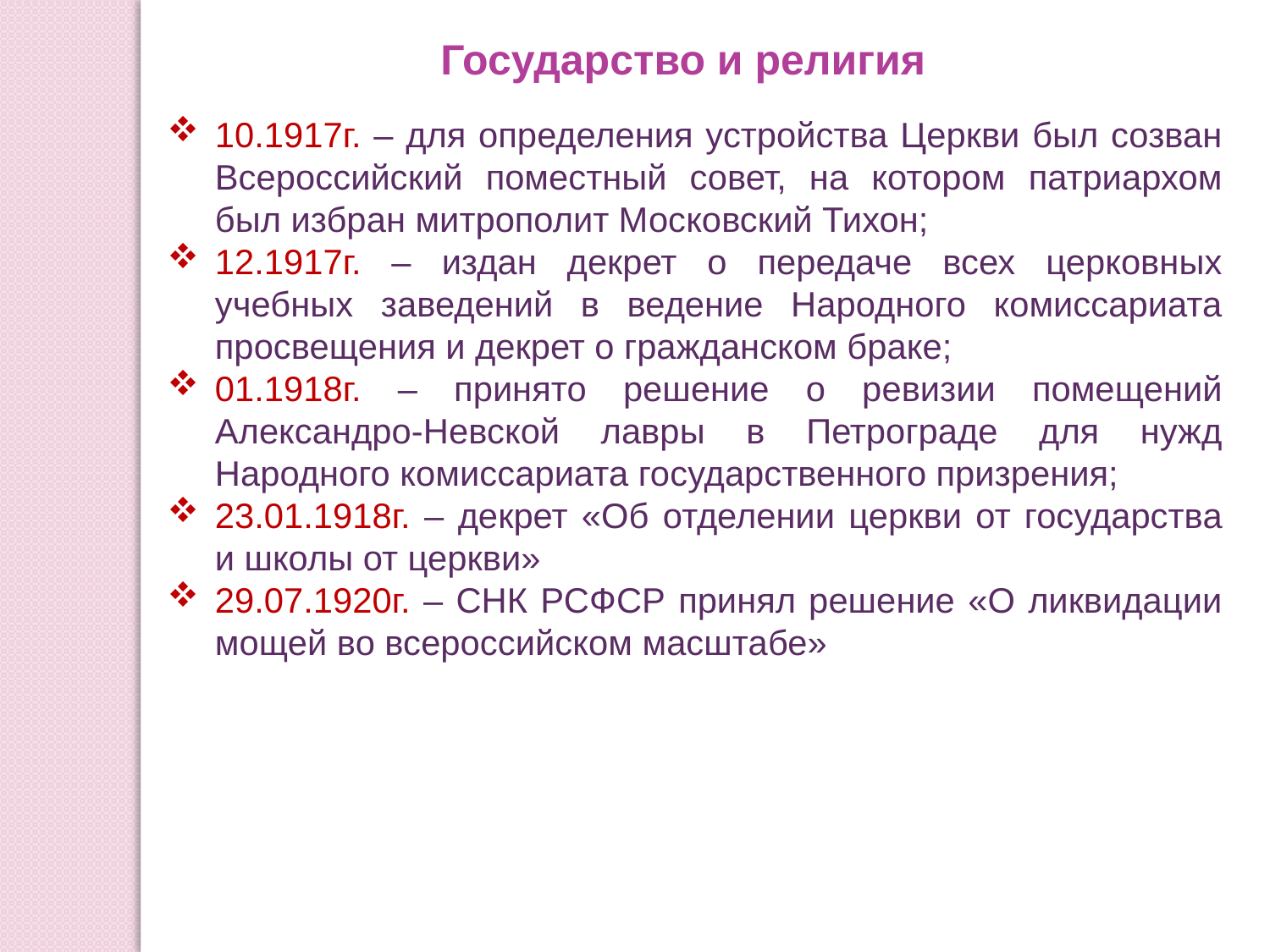

Государство и религия
10.1917г. – для определения устройства Церкви был созван Всероссийский поместный совет, на котором патриархом был избран митрополит Московский Тихон;
12.1917г. – издан декрет о передаче всех церковных учебных заведений в ведение Народного комиссариата просвещения и декрет о гражданском браке;
01.1918г. – принято решение о ревизии помещений Александро-Невской лавры в Петрограде для нужд Народного комиссариата государственного призрения;
23.01.1918г. – декрет «Об отделении церкви от государства и школы от церкви»
29.07.1920г. – СНК РСФСР принял решение «О ликвидации мощей во всероссийском масштабе»